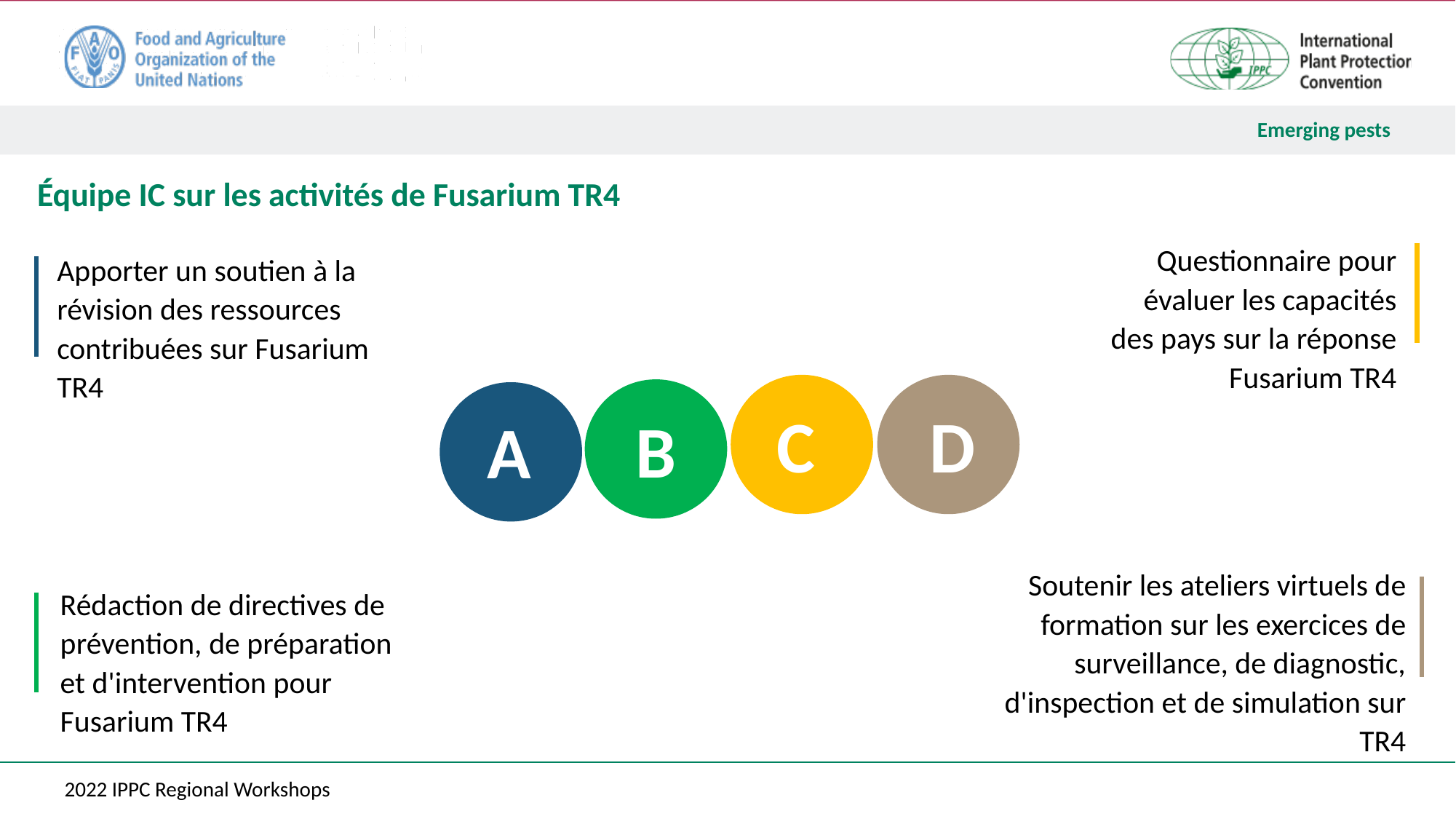

Équipe IC sur les activités de Fusarium TR4
Questionnaire pour évaluer les capacités des pays sur la réponse Fusarium TR4
Apporter un soutien à la révision des ressources contribuées sur Fusarium TR4

C
D
B
A
Soutenir les ateliers virtuels de formation sur les exercices de surveillance, de diagnostic, d'inspection et de simulation sur TR4

Rédaction de directives de prévention, de préparation et d'intervention pour Fusarium TR4